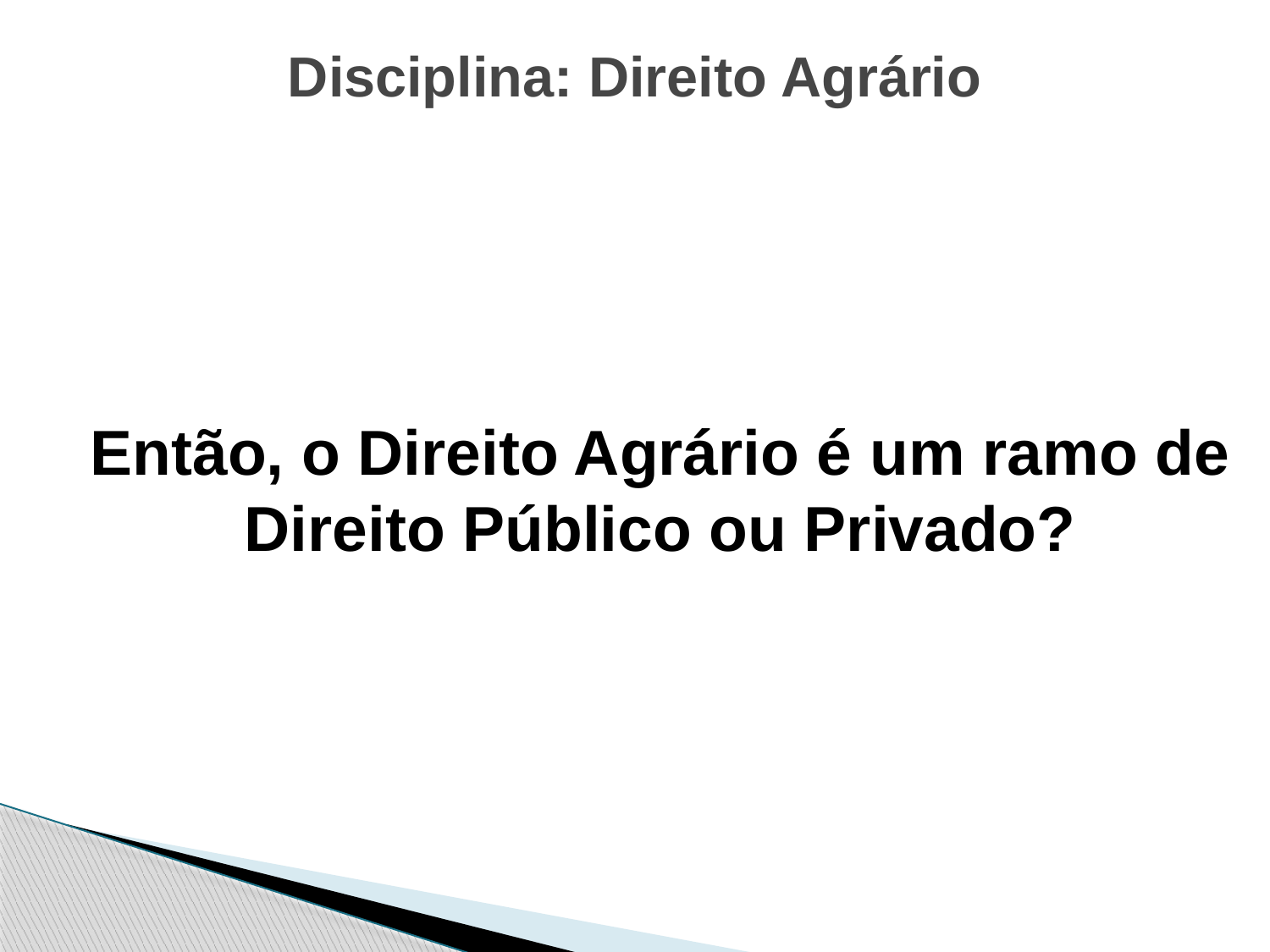

Disciplina: Direito Agrário

	Então, o Direito Agrário é um ramo de Direito Público ou Privado?